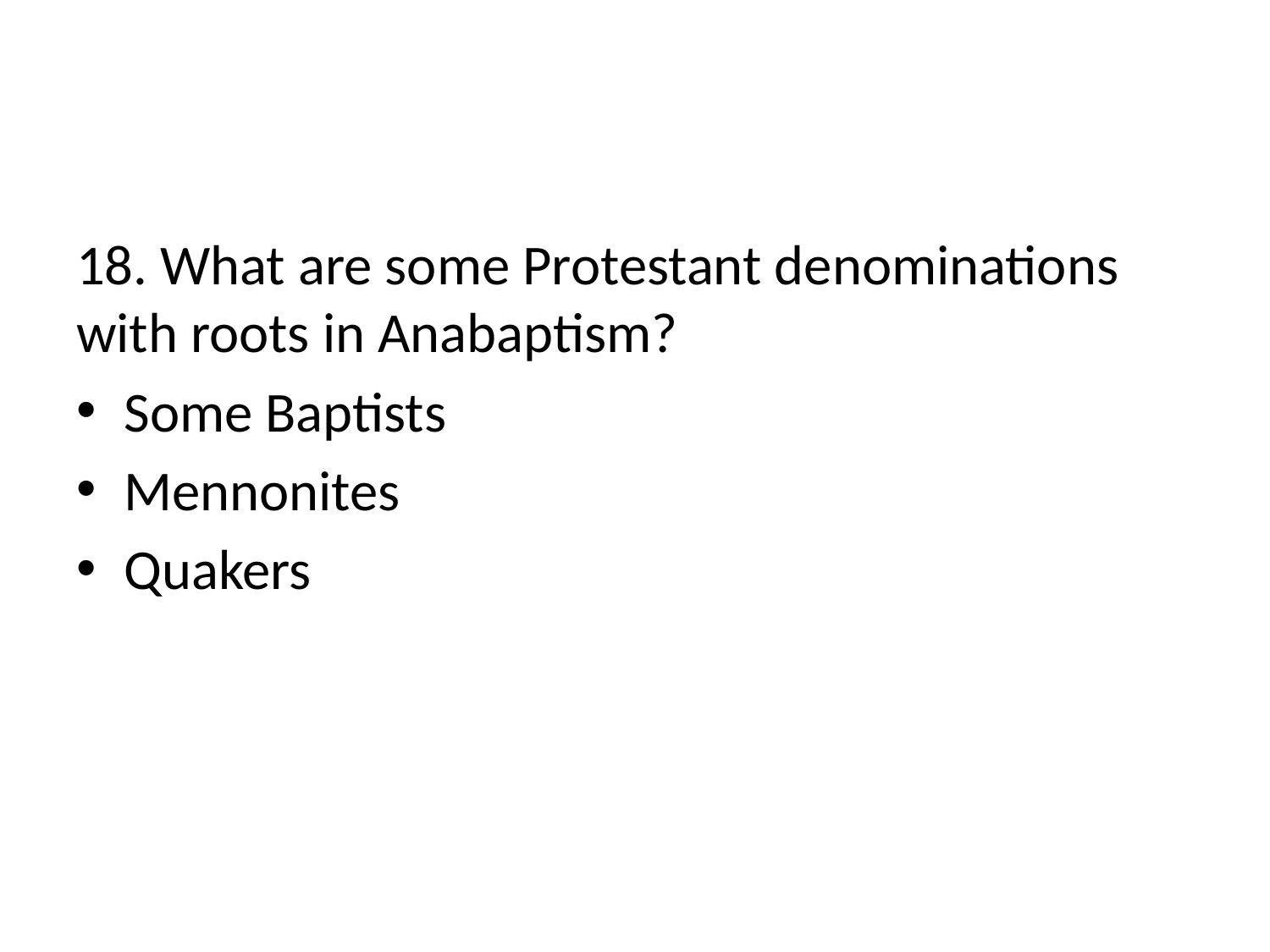

#
18. What are some Protestant denominations with roots in Anabaptism?
Some Baptists
Mennonites
Quakers